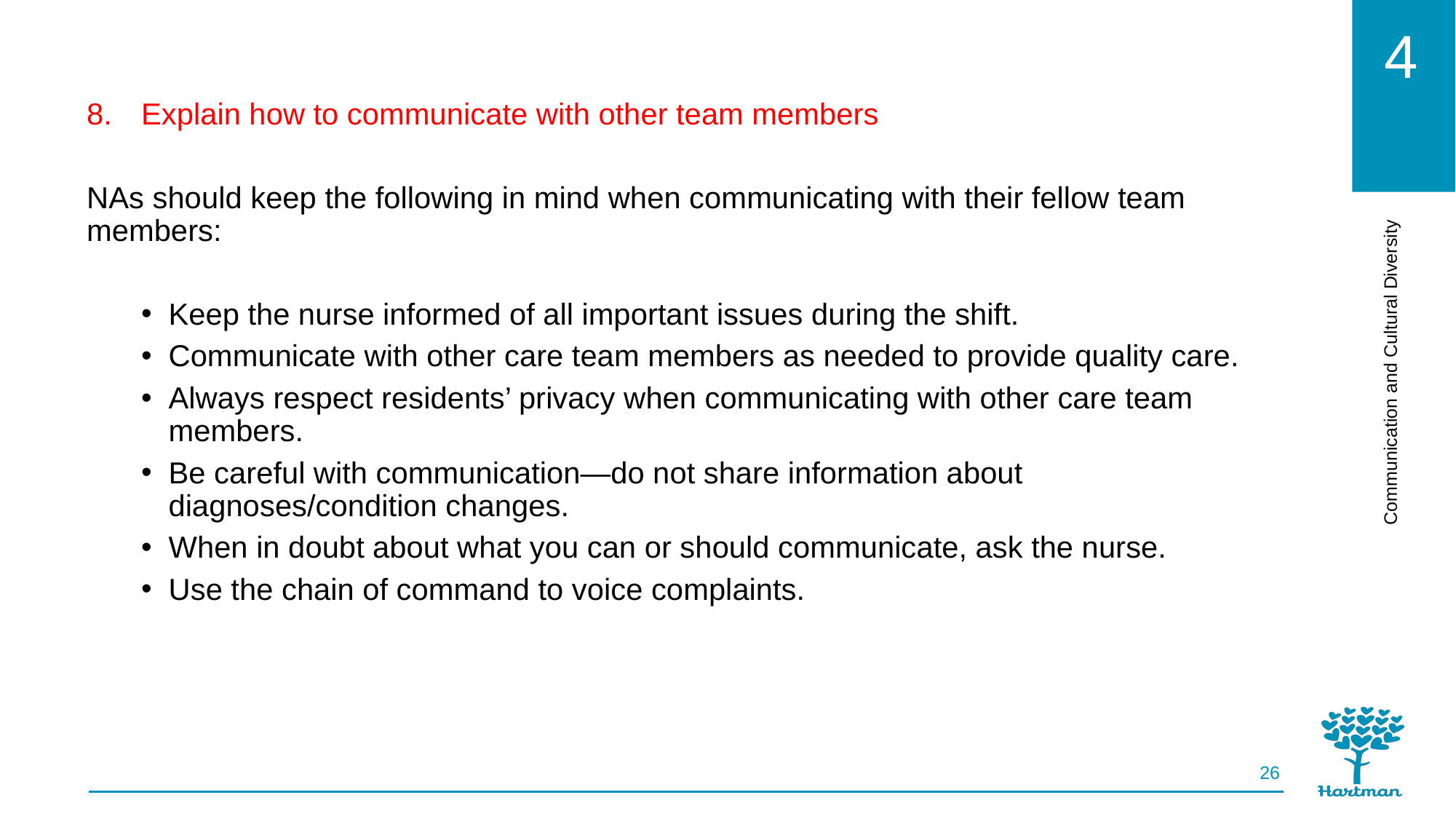

Explain how to communicate with other team members

NAs should keep the following in mind when communicating with their fellow team members:

Keep the nurse informed of all important issues during the shift.
Communicate with other care team members as needed to provide quality care.
Always respect residents’ privacy when communicating with other care team members.
Be careful with communication—do not share information about diagnoses/condition changes.
When in doubt about what you can or should communicate, ask the nurse.
Use the chain of command to voice complaints.

26